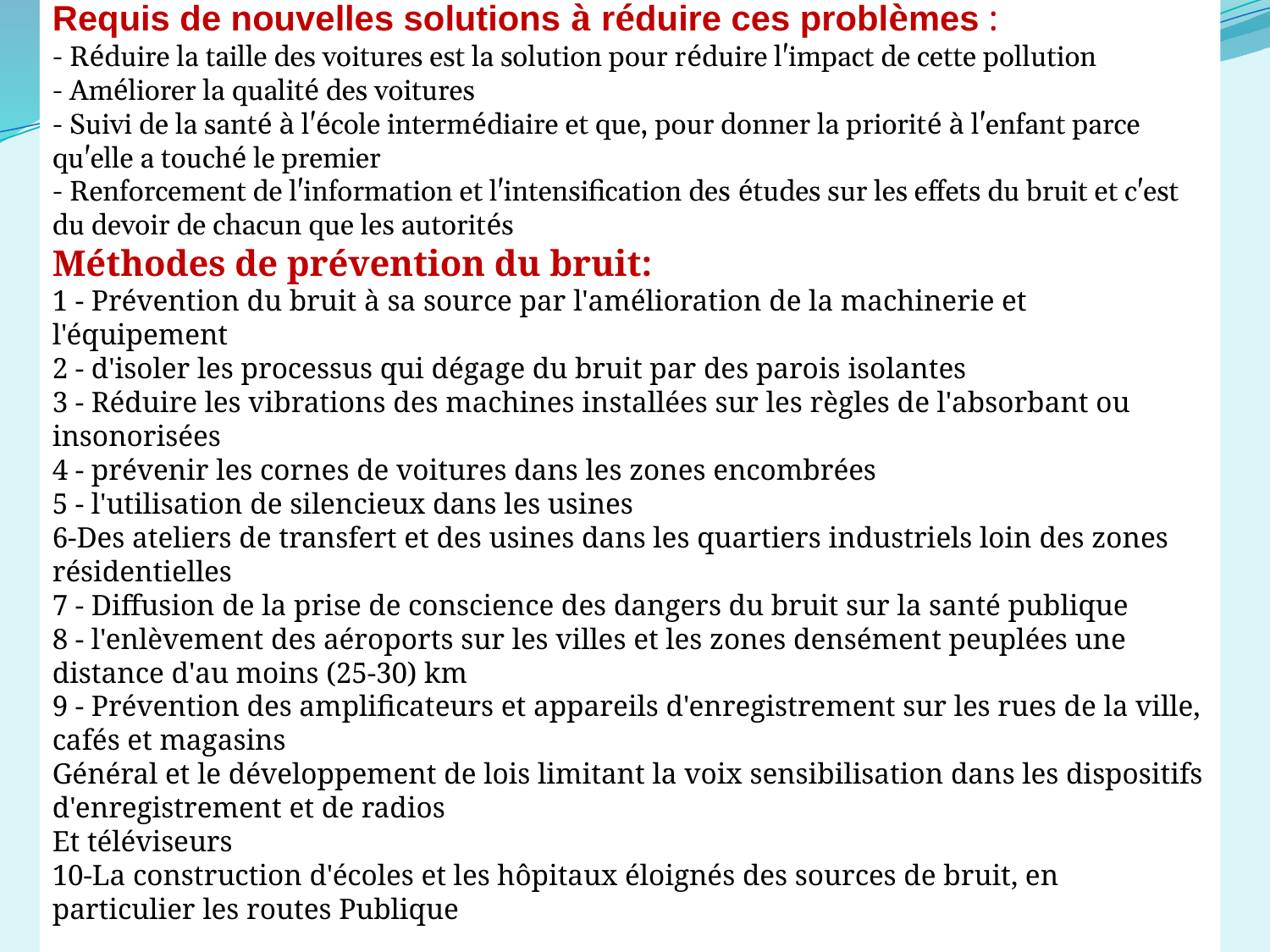

Requis de nouvelles solutions à réduire ces problèmes :
- Réduire la taille des voitures est la solution pour réduire l'impact de cette pollution
- Améliorer la qualité des voitures
- Suivi de la santé à l'école intermédiaire et que, pour donner la priorité à l'enfant parce qu'elle a touché le premier
- Renforcement de l'information et l'intensification des études sur les effets du bruit et c'est du devoir de chacun que les autorités
Méthodes de prévention du bruit:
1 - Prévention du bruit à sa source par l'amélioration de la machinerie et l'équipement
2 - d'isoler les processus qui dégage du bruit par des parois isolantes
3 - Réduire les vibrations des machines installées sur les règles de l'absorbant ou insonorisées
4 - prévenir les cornes de voitures dans les zones encombrées
5 - l'utilisation de silencieux dans les usines
6-Des ateliers de transfert et des usines dans les quartiers industriels loin des zones résidentielles
7 - Diffusion de la prise de conscience des dangers du bruit sur la santé publique
8 - l'enlèvement des aéroports sur les villes et les zones densément peuplées une distance d'au moins (25-30) km
9 - Prévention des amplificateurs et appareils d'enregistrement sur les rues de la ville, cafés et magasins
Général et le développement de lois limitant la voix sensibilisation dans les dispositifs d'enregistrement et de radios
Et téléviseurs
10-La construction d'écoles et les hôpitaux éloignés des sources de bruit, en particulier les routes Publique